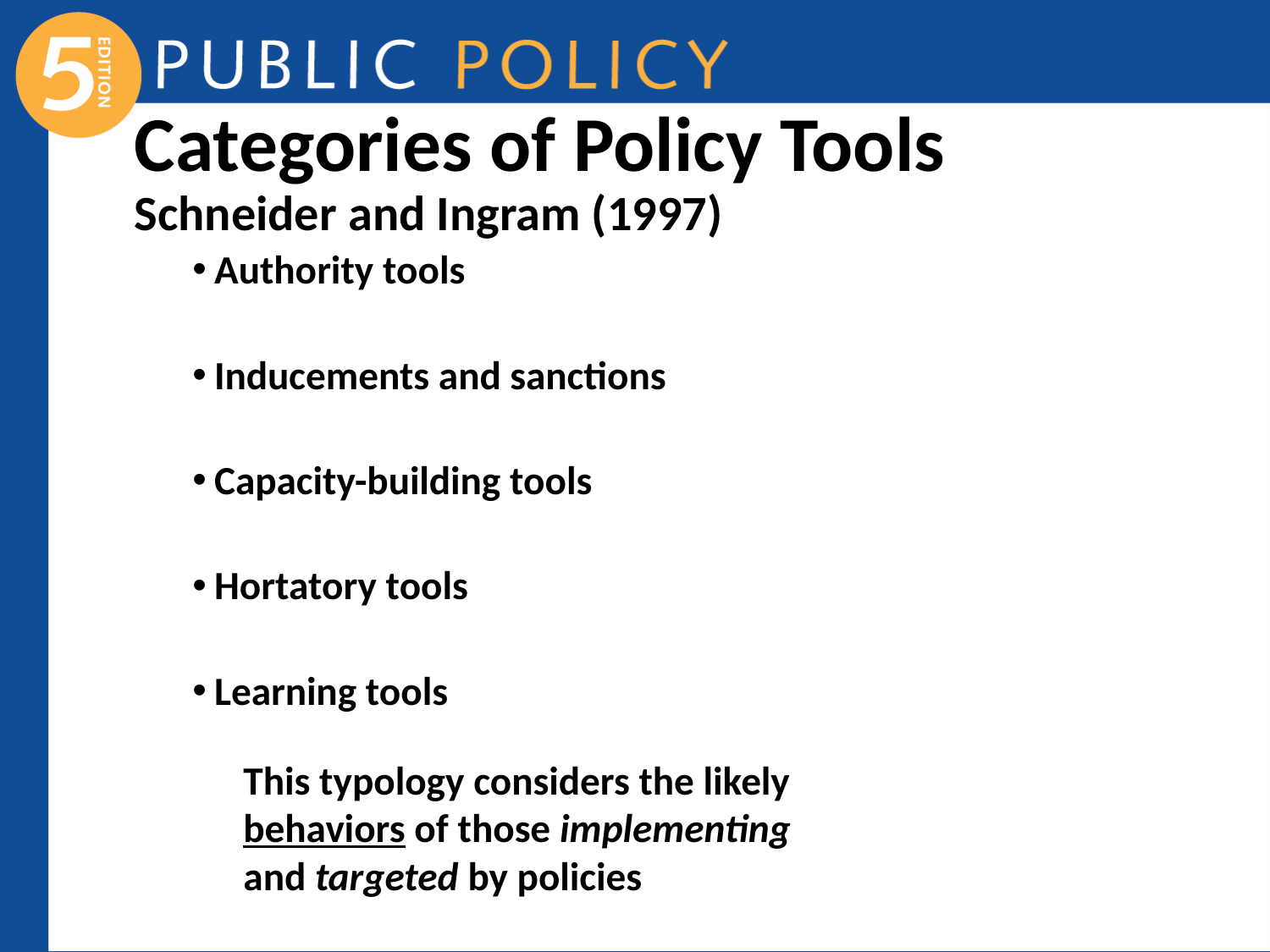

# Categories of Policy Tools Schneider and Ingram (1997)
Authority tools

Inducements and sanctions

Capacity-building tools

Hortatory tools

Learning tools

This typology considers the likely
behaviors of those implementing
and targeted by policies